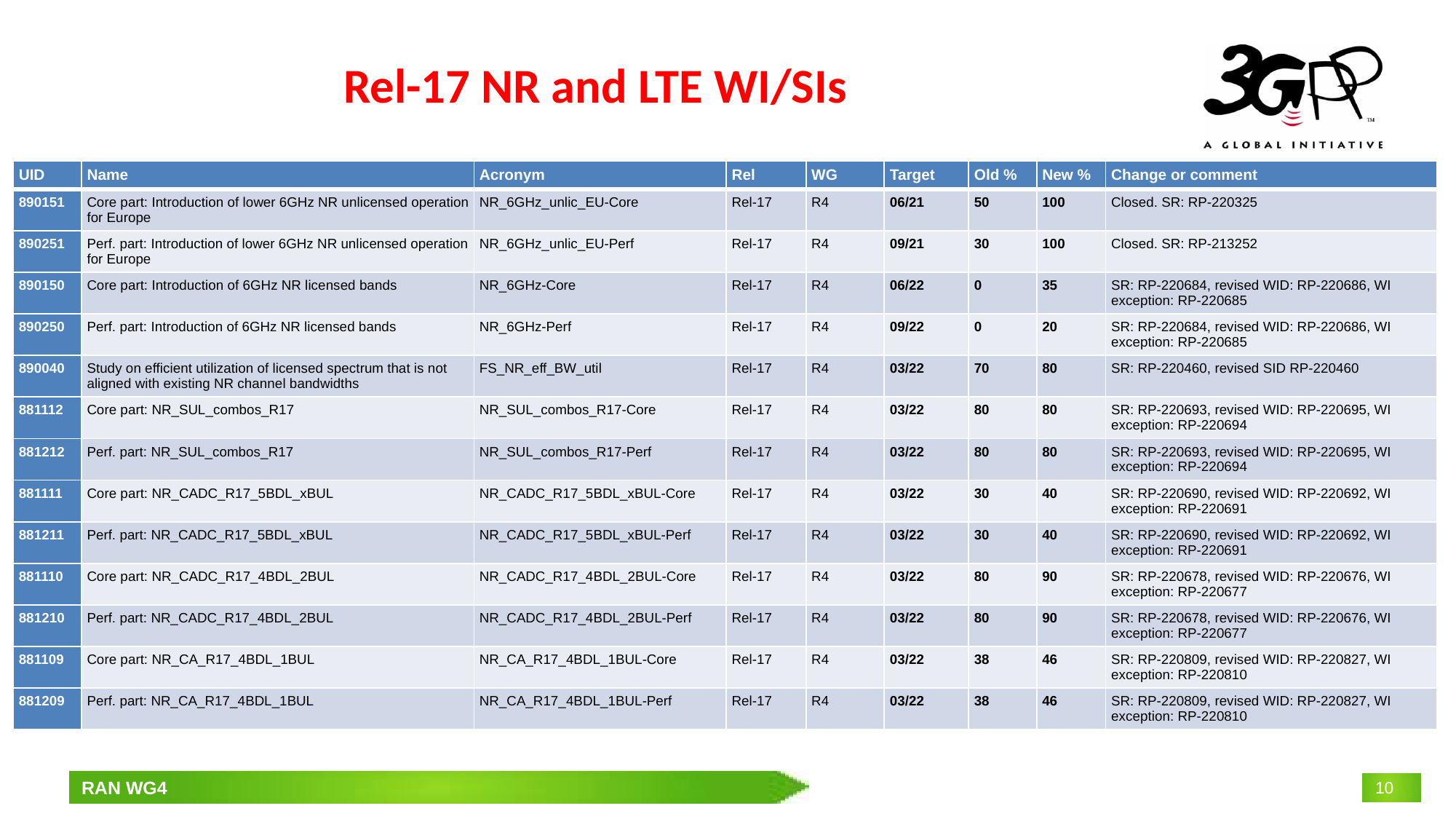

# Rel-17 NR and LTE WI/SIs
| UID | Name | Acronym | Rel | WG | Target | Old % | New % | Change or comment |
| --- | --- | --- | --- | --- | --- | --- | --- | --- |
| 890151 | Core part: Introduction of lower 6GHz NR unlicensed operation for Europe | NR\_6GHz\_unlic\_EU-Core | Rel-17 | R4 | 06/21 | 50 | 100 | Closed. SR: RP-220325 |
| 890251 | Perf. part: Introduction of lower 6GHz NR unlicensed operation for Europe | NR\_6GHz\_unlic\_EU-Perf | Rel-17 | R4 | 09/21 | 30 | 100 | Closed. SR: RP-213252 |
| 890150 | Core part: Introduction of 6GHz NR licensed bands | NR\_6GHz-Core | Rel-17 | R4 | 06/22 | 0 | 35 | SR: RP-220684, revised WID: RP-220686, WI exception: RP-220685 |
| 890250 | Perf. part: Introduction of 6GHz NR licensed bands | NR\_6GHz-Perf | Rel-17 | R4 | 09/22 | 0 | 20 | SR: RP-220684, revised WID: RP-220686, WI exception: RP-220685 |
| 890040 | Study on efficient utilization of licensed spectrum that is not aligned with existing NR channel bandwidths | FS\_NR\_eff\_BW\_util | Rel-17 | R4 | 03/22 | 70 | 80 | SR: RP-220460, revised SID RP-220460 |
| 881112 | Core part: NR\_SUL\_combos\_R17 | NR\_SUL\_combos\_R17-Core | Rel-17 | R4 | 03/22 | 80 | 80 | SR: RP-220693, revised WID: RP-220695, WI exception: RP-220694 |
| 881212 | Perf. part: NR\_SUL\_combos\_R17 | NR\_SUL\_combos\_R17-Perf | Rel-17 | R4 | 03/22 | 80 | 80 | SR: RP-220693, revised WID: RP-220695, WI exception: RP-220694 |
| 881111 | Core part: NR\_CADC\_R17\_5BDL\_xBUL | NR\_CADC\_R17\_5BDL\_xBUL-Core | Rel-17 | R4 | 03/22 | 30 | 40 | SR: RP-220690, revised WID: RP-220692, WI exception: RP-220691 |
| 881211 | Perf. part: NR\_CADC\_R17\_5BDL\_xBUL | NR\_CADC\_R17\_5BDL\_xBUL-Perf | Rel-17 | R4 | 03/22 | 30 | 40 | SR: RP-220690, revised WID: RP-220692, WI exception: RP-220691 |
| 881110 | Core part: NR\_CADC\_R17\_4BDL\_2BUL | NR\_CADC\_R17\_4BDL\_2BUL-Core | Rel-17 | R4 | 03/22 | 80 | 90 | SR: RP-220678, revised WID: RP-220676, WI exception: RP-220677 |
| 881210 | Perf. part: NR\_CADC\_R17\_4BDL\_2BUL | NR\_CADC\_R17\_4BDL\_2BUL-Perf | Rel-17 | R4 | 03/22 | 80 | 90 | SR: RP-220678, revised WID: RP-220676, WI exception: RP-220677 |
| 881109 | Core part: NR\_CA\_R17\_4BDL\_1BUL | NR\_CA\_R17\_4BDL\_1BUL-Core | Rel-17 | R4 | 03/22 | 38 | 46 | SR: RP-220809, revised WID: RP-220827, WI exception: RP-220810 |
| 881209 | Perf. part: NR\_CA\_R17\_4BDL\_1BUL | NR\_CA\_R17\_4BDL\_1BUL-Perf | Rel-17 | R4 | 03/22 | 38 | 46 | SR: RP-220809, revised WID: RP-220827, WI exception: RP-220810 |